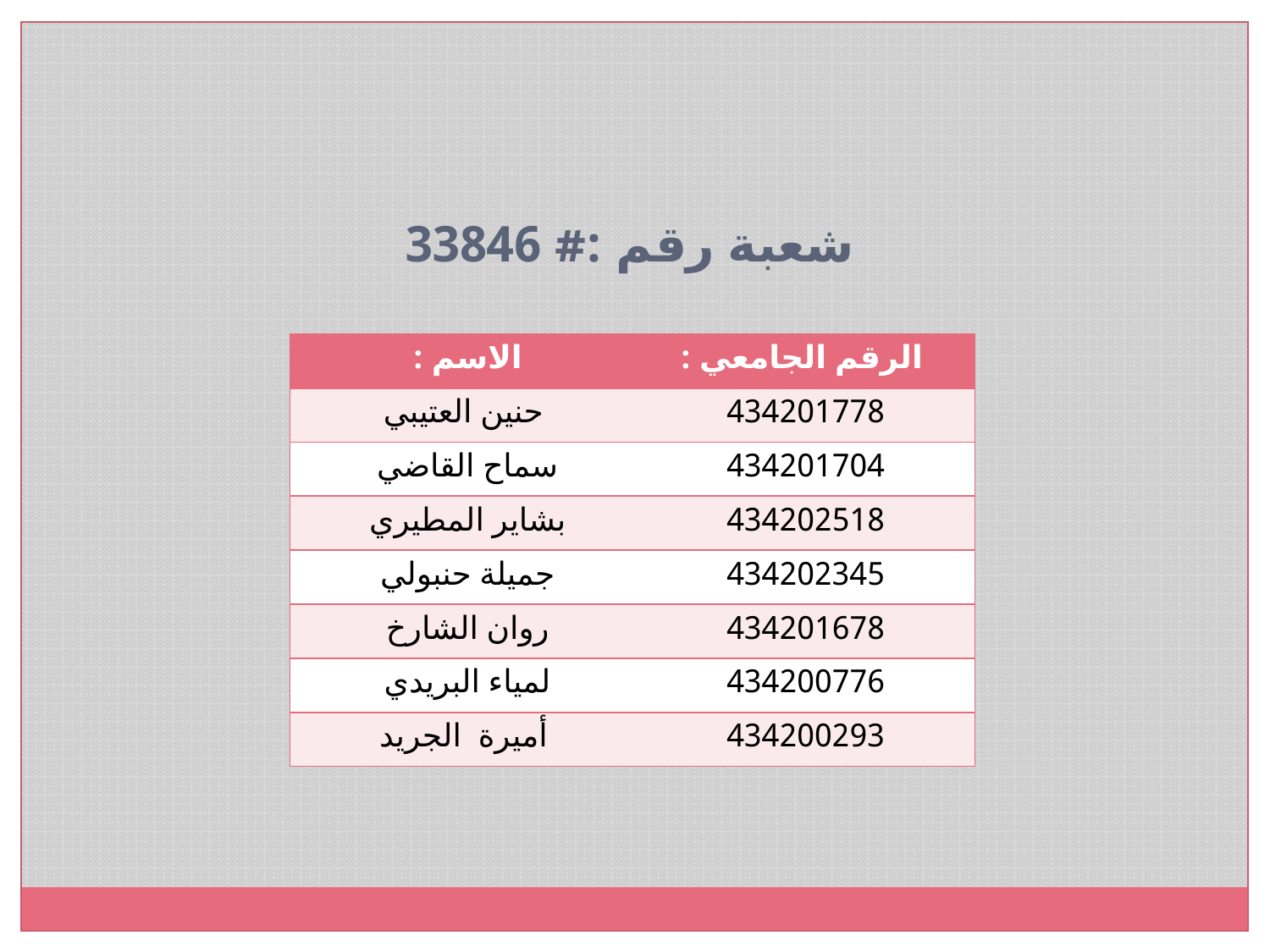

شعبة رقم :# 33846
| الاسم : | الرقم الجامعي : |
| --- | --- |
| حنين العتيبي | 434201778 |
| سماح القاضي | 434201704 |
| بشاير المطيري | 434202518 |
| جميلة حنبولي | 434202345 |
| روان الشارخ | 434201678 |
| لمياء البريدي | 434200776 |
| أميرة الجريد | 434200293 |